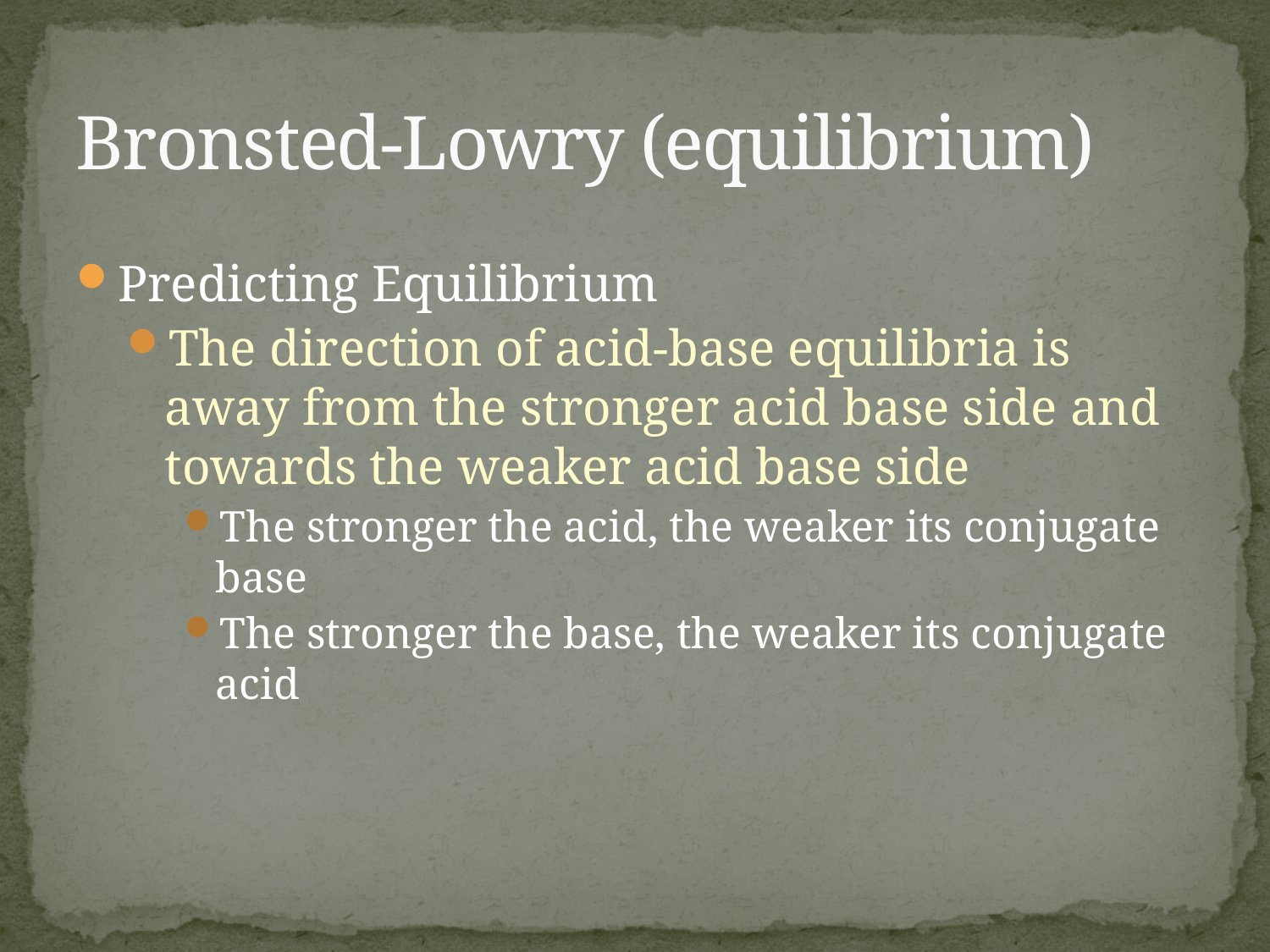

# Bronsted-Lowry (equilibrium)
Predicting Equilibrium
The direction of acid-base equilibria is away from the stronger acid base side and towards the weaker acid base side
The stronger the acid, the weaker its conjugate base
The stronger the base, the weaker its conjugate acid